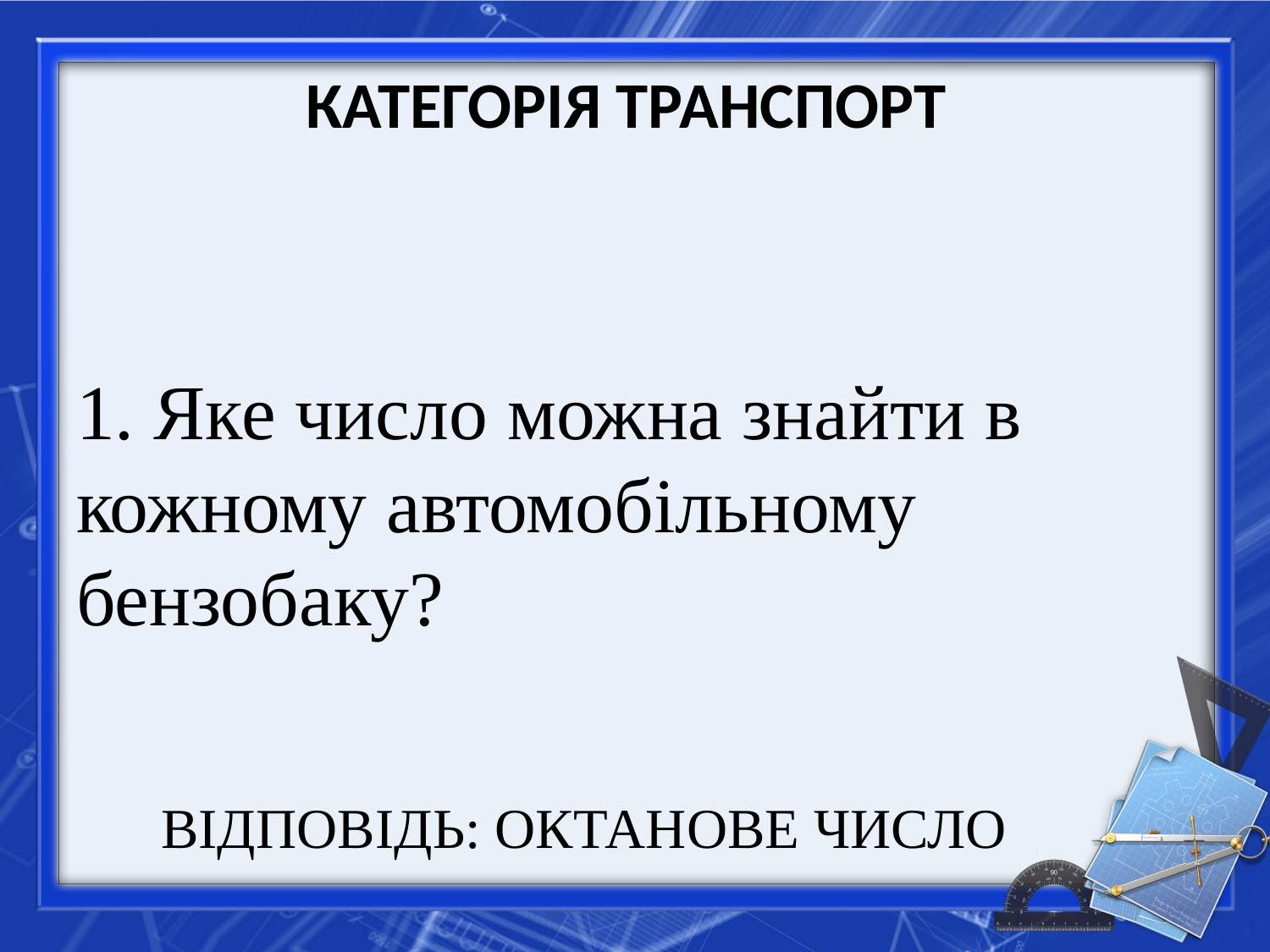

# КАТЕГОРІЯ ТРАНСПОРТ
1. Яке число можна знайти в кожному автомобільному бензобаку?
ВІДПОВІДЬ: ОКТАНОВЕ ЧИСЛО